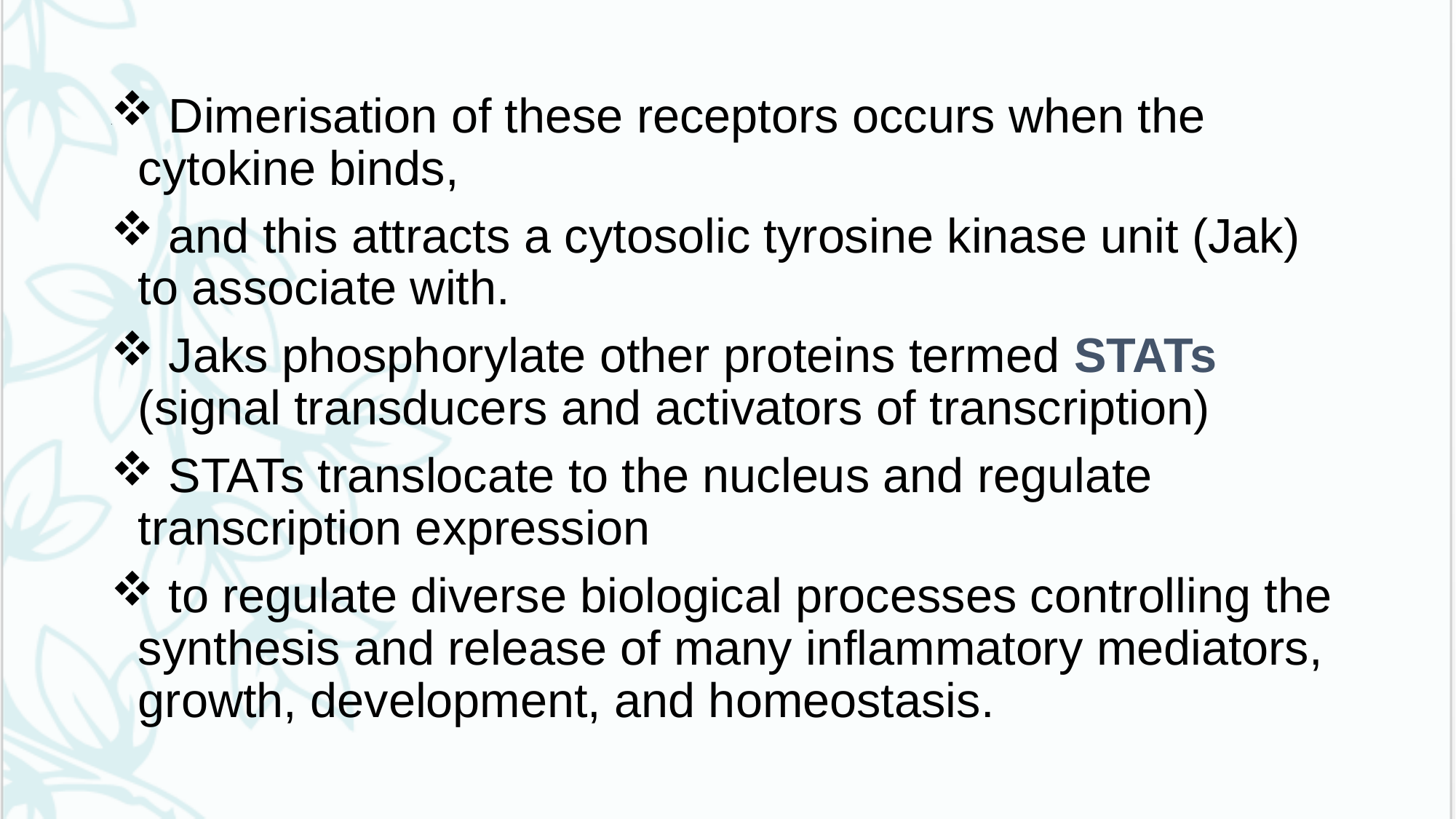

# .
 Dimerisation of these receptors occurs when the cytokine binds,
 and this attracts a cytosolic tyrosine kinase unit (Jak) to associate with.
 Jaks phosphorylate other proteins termed STATs (signal transducers and activators of transcription)
 STATs translocate to the nucleus and regulate transcription expression
 to regulate diverse biological processes controlling the synthesis and release of many inflammatory mediators, growth, development, and homeostasis.